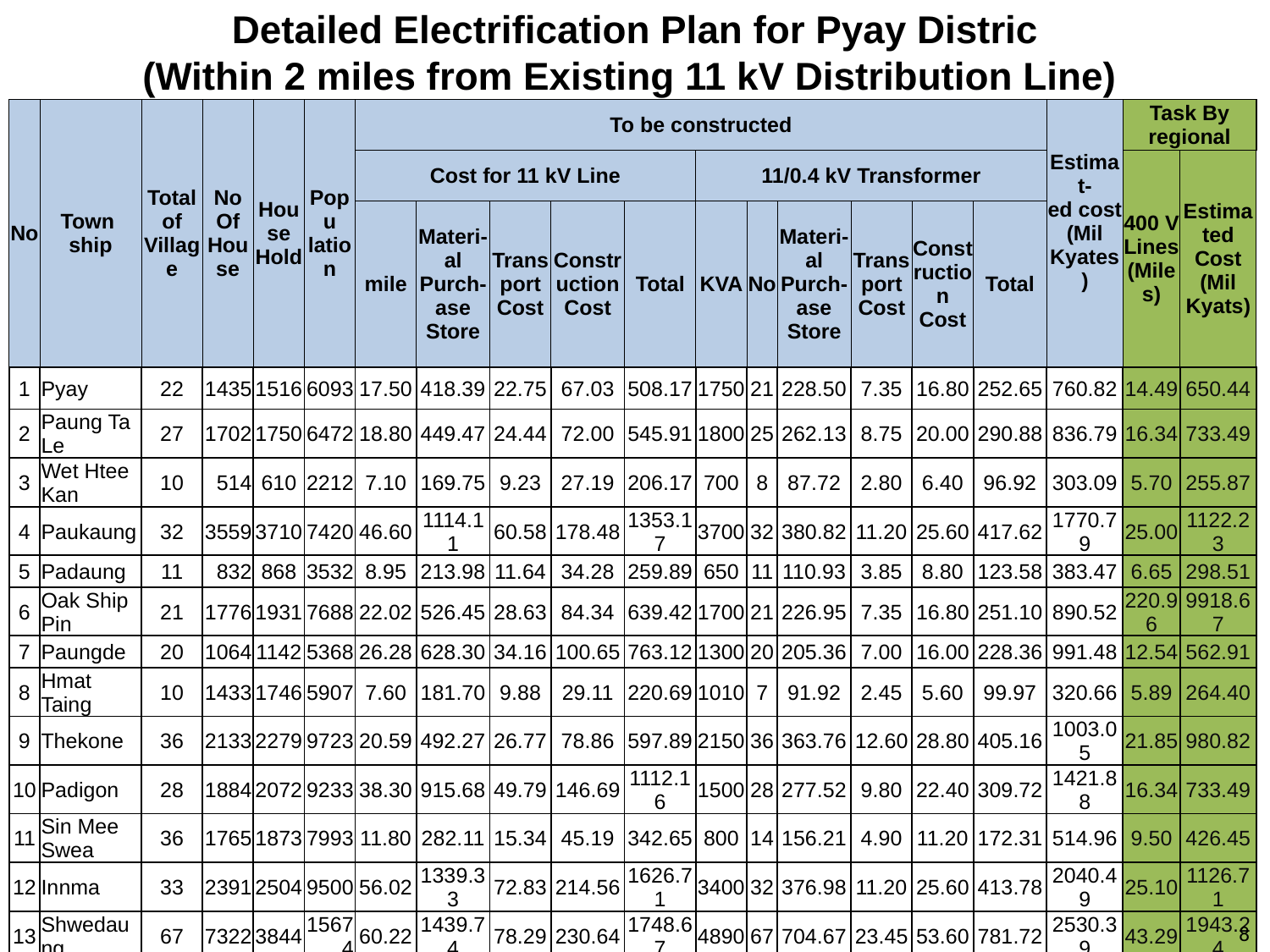

Detailed Electrification Plan for Pyay Distric
(Within 2 miles from Existing 11 kV Distribution Line)
| No | Town ship | Total of Village | No Of House | House Hold | Popu lation | To be constructed |  |  |  |  |  |  |  |  |  |  | Estimat- ed cost (Mil Kyates) | Task By regional |  |
| --- | --- | --- | --- | --- | --- | --- | --- | --- | --- | --- | --- | --- | --- | --- | --- | --- | --- | --- | --- |
|  |  |  |  |  |  | Cost for 11 kV Line |  |  |  |  | 11/0.4 kV Transformer |  |  |  |  |  |  | 400 V Lines (Miles) | Estimated Cost (Mil Kyats) |
|  |  |  |  |  |  | mile | Materi- al Purch- ase Store | Transport Cost | Construction Cost | Total | KVA | No | Materi- al Purch- ase Store | Transport Cost | Construction Cost | Total |  |  |  |
| 1 | Pyay | 22 | 1435 | 1516 | 6093 | 17.50 | 418.39 | 22.75 | 67.03 | 508.17 | 1750 | 21 | 228.50 | 7.35 | 16.80 | 252.65 | 760.82 | 14.49 | 650.44 |
| 2 | Paung Ta Le | 27 | 1702 | 1750 | 6472 | 18.80 | 449.47 | 24.44 | 72.00 | 545.91 | 1800 | 25 | 262.13 | 8.75 | 20.00 | 290.88 | 836.79 | 16.34 | 733.49 |
| 3 | Wet Htee Kan | 10 | 514 | 610 | 2212 | 7.10 | 169.75 | 9.23 | 27.19 | 206.17 | 700 | 8 | 87.72 | 2.80 | 6.40 | 96.92 | 303.09 | 5.70 | 255.87 |
| 4 | Paukaung | 32 | 3559 | 3710 | 7420 | 46.60 | 1114.11 | 60.58 | 178.48 | 1353.17 | 3700 | 32 | 380.82 | 11.20 | 25.60 | 417.62 | 1770.79 | 25.00 | 1122.23 |
| 5 | Padaung | 11 | 832 | 868 | 3532 | 8.95 | 213.98 | 11.64 | 34.28 | 259.89 | 650 | 11 | 110.93 | 3.85 | 8.80 | 123.58 | 383.47 | 6.65 | 298.51 |
| 6 | Oak Ship Pin | 21 | 1776 | 1931 | 7688 | 22.02 | 526.45 | 28.63 | 84.34 | 639.42 | 1700 | 21 | 226.95 | 7.35 | 16.80 | 251.10 | 890.52 | 220.96 | 9918.67 |
| 7 | Paungde | 20 | 1064 | 1142 | 5368 | 26.28 | 628.30 | 34.16 | 100.65 | 763.12 | 1300 | 20 | 205.36 | 7.00 | 16.00 | 228.36 | 991.48 | 12.54 | 562.91 |
| 8 | Hmat Taing | 10 | 1433 | 1746 | 5907 | 7.60 | 181.70 | 9.88 | 29.11 | 220.69 | 1010 | 7 | 91.92 | 2.45 | 5.60 | 99.97 | 320.66 | 5.89 | 264.40 |
| 9 | Thekone | 36 | 2133 | 2279 | 9723 | 20.59 | 492.27 | 26.77 | 78.86 | 597.89 | 2150 | 36 | 363.76 | 12.60 | 28.80 | 405.16 | 1003.05 | 21.85 | 980.82 |
| 10 | Padigon | 28 | 1884 | 2072 | 9233 | 38.30 | 915.68 | 49.79 | 146.69 | 1112.16 | 1500 | 28 | 277.52 | 9.80 | 22.40 | 309.72 | 1421.88 | 16.34 | 733.49 |
| 11 | Sin Mee Swea | 36 | 1765 | 1873 | 7993 | 11.80 | 282.11 | 15.34 | 45.19 | 342.65 | 800 | 14 | 156.21 | 4.90 | 11.20 | 172.31 | 514.96 | 9.50 | 426.45 |
| 12 | Innma | 33 | 2391 | 2504 | 9500 | 56.02 | 1339.33 | 72.83 | 214.56 | 1626.71 | 3400 | 32 | 376.98 | 11.20 | 25.60 | 413.78 | 2040.49 | 25.10 | 1126.71 |
| 13 | Shwedaung | 67 | 7322 | 3844 | 15674 | 60.22 | 1439.74 | 78.29 | 230.64 | 1748.67 | 4890 | 67 | 704.67 | 23.45 | 53.60 | 781.72 | 2530.39 | 43.29 | 1943.24 |
| Total |  | 353 | 27810 | 25845 | 96815 | 341.78 | 8171.28 | 444.31 | 1309.02 | 9924.61 | 25350 | 322 | 3473.47 | 112.70 | 257.60 | 3843.77 | 13768.38 | 423.65 | 19017.22 |
8